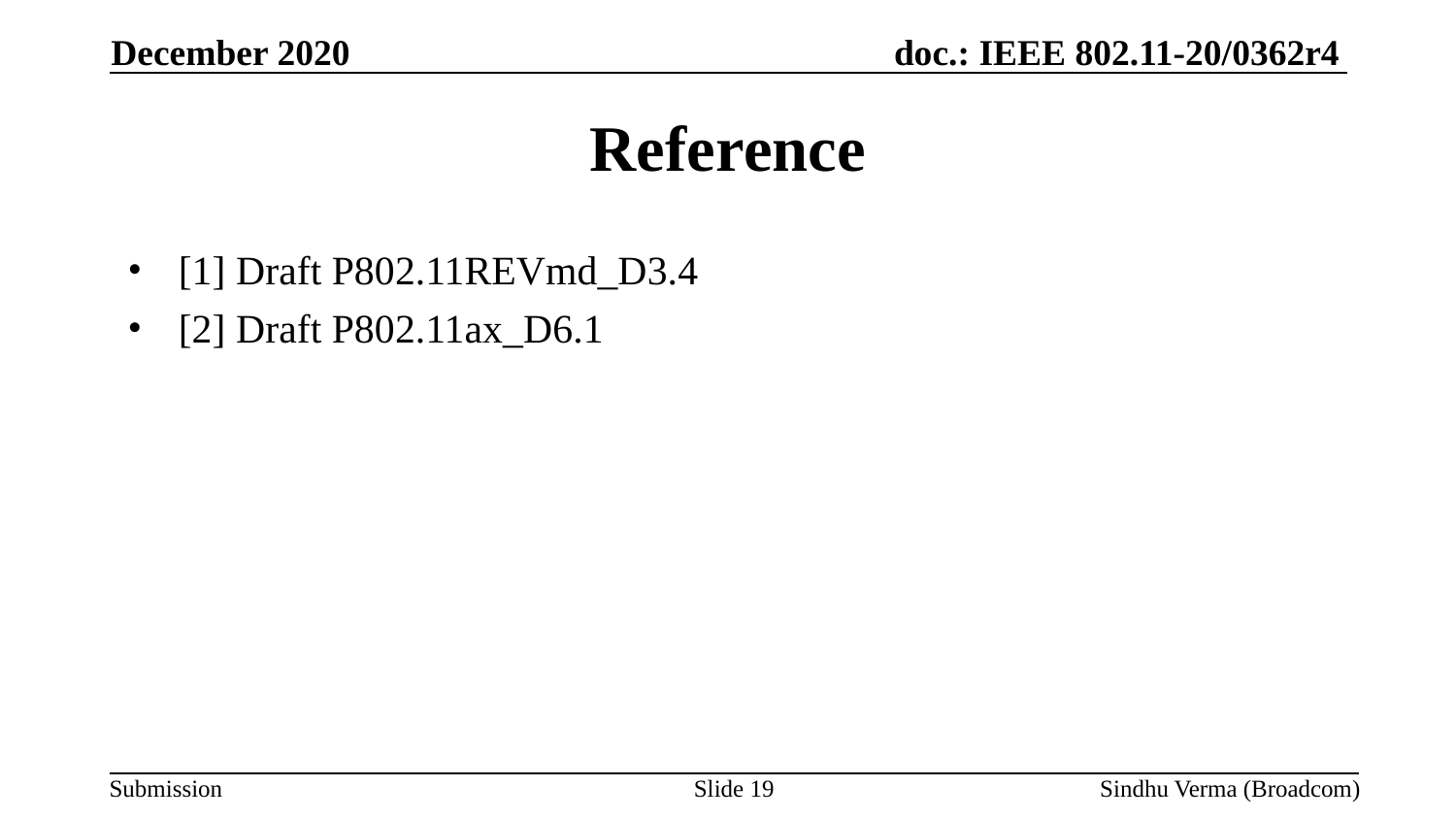

December 2020
# Reference
[1] Draft P802.11REVmd_D3.4
[2] Draft P802.11ax_D6.1

Slide 19
Sindhu Verma (Broadcom)